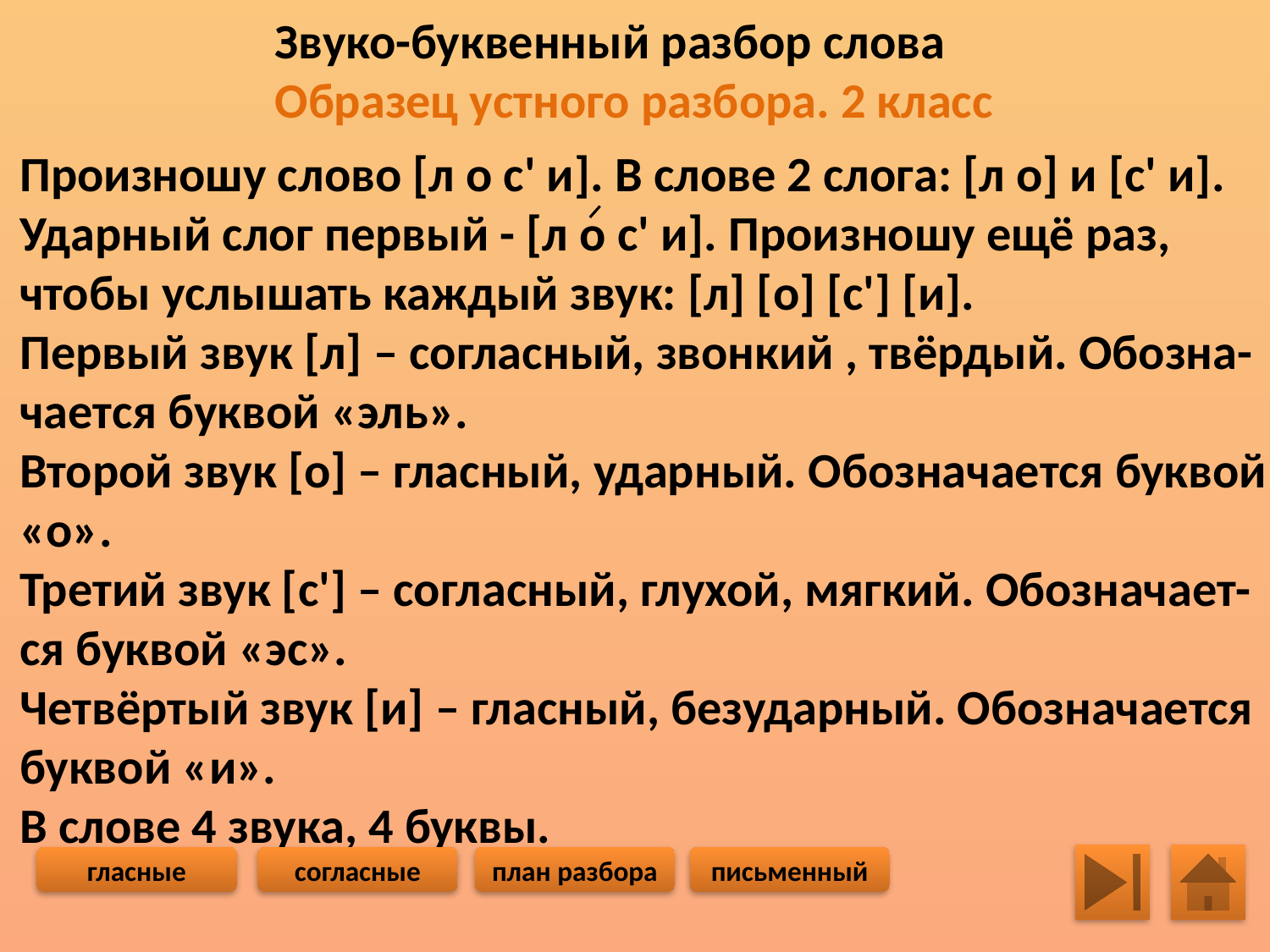

Звуко-буквенный разбор слова
Образец устного разбора. 2 класс
Произношу слово [л о с' и]. В слове 2 слога: [л о] и [с' и].
Ударный слог первый - [л о с' и]. Произношу ещё раз,
чтобы услышать каждый звук: [л] [о] [с'] [и].
Первый звук [л] – согласный, звонкий , твёрдый. Обозна-
чается буквой «эль».
Второй звук [о] – гласный, ударный. Обозначается буквой
«о».
Третий звук [с'] – согласный, глухой, мягкий. Обозначает-
ся буквой «эс».
Четвёртый звук [и] – гласный, безударный. Обозначается
буквой «и».
В слове 4 звука, 4 буквы.

гласные
согласные
план разбора
письменный